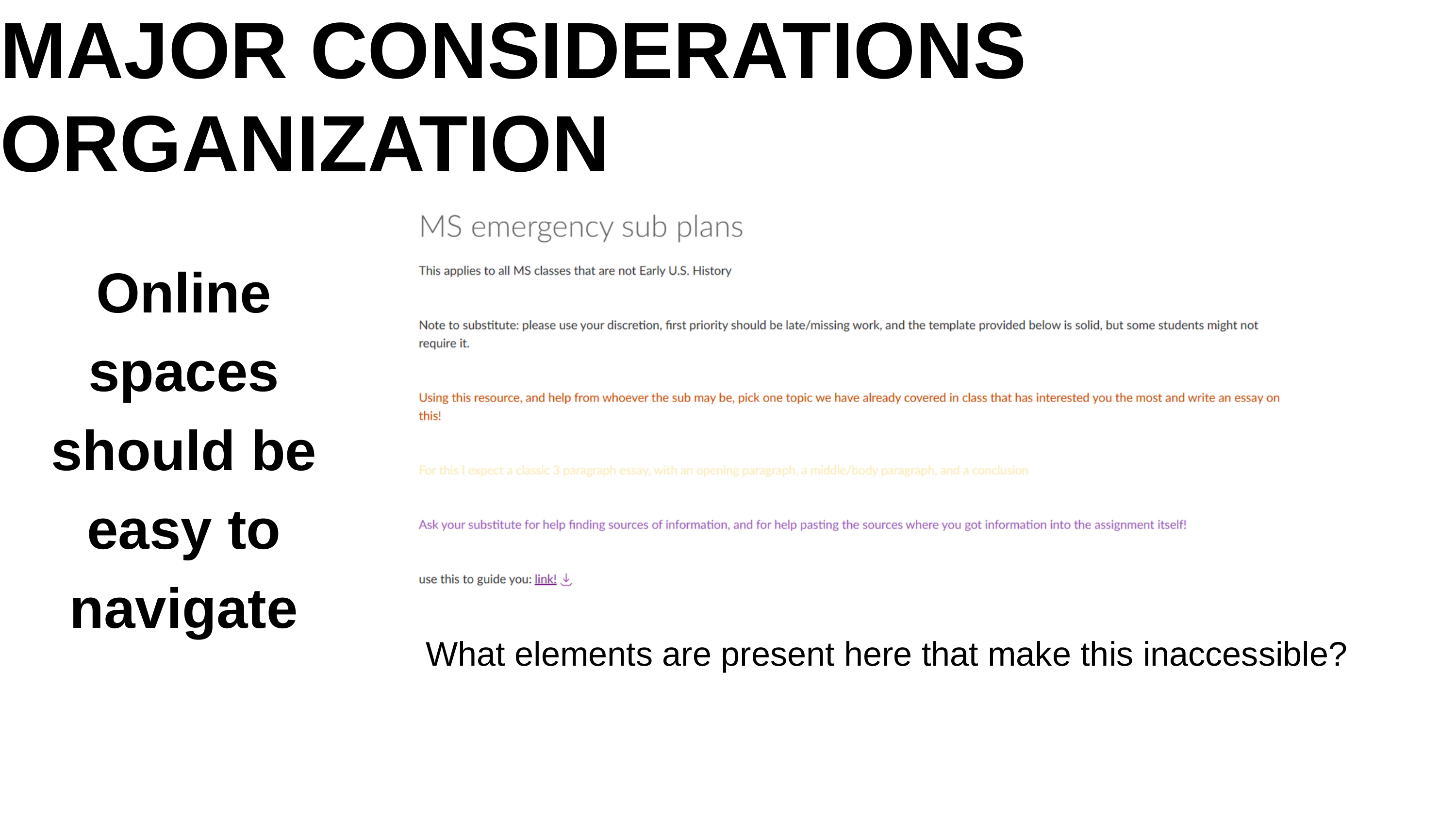

MAJOR CONSIDERATIONS ORGANIZATION

Online spaces should be easy to navigate

What elements are present here that make this inaccessible?